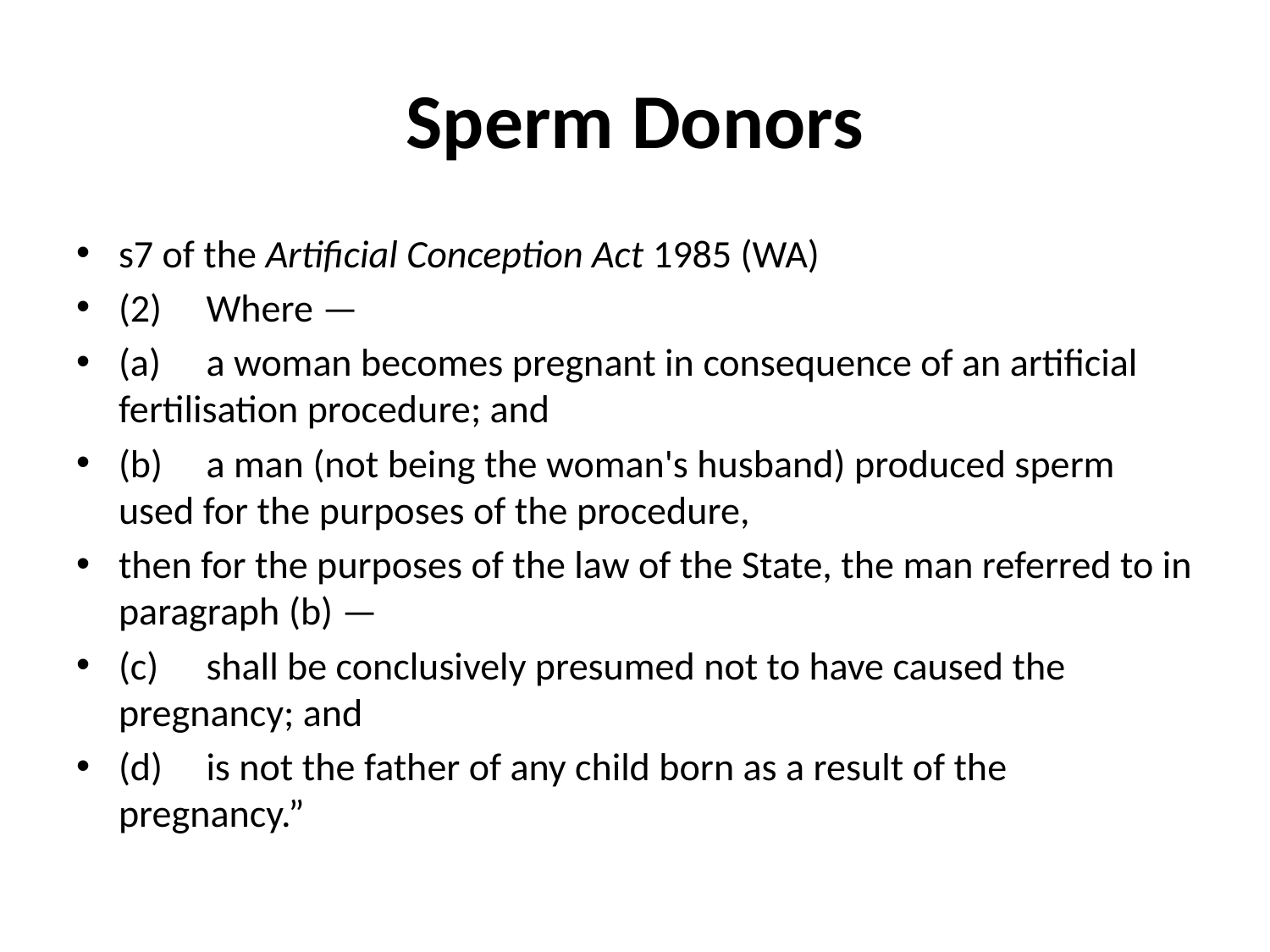

# Sperm Donors
s7 of the Artificial Conception Act 1985 (WA)
(2)	Where —
(a) 	a woman becomes pregnant in consequence of an artificial fertilisation procedure; and
(b) 	a man (not being the woman's husband) produced sperm used for the purposes of the procedure,
then for the purposes of the law of the State, the man referred to in paragraph (b) —
(c)	shall be conclusively presumed not to have caused the pregnancy; and
(d)	is not the father of any child born as a result of the pregnancy.”